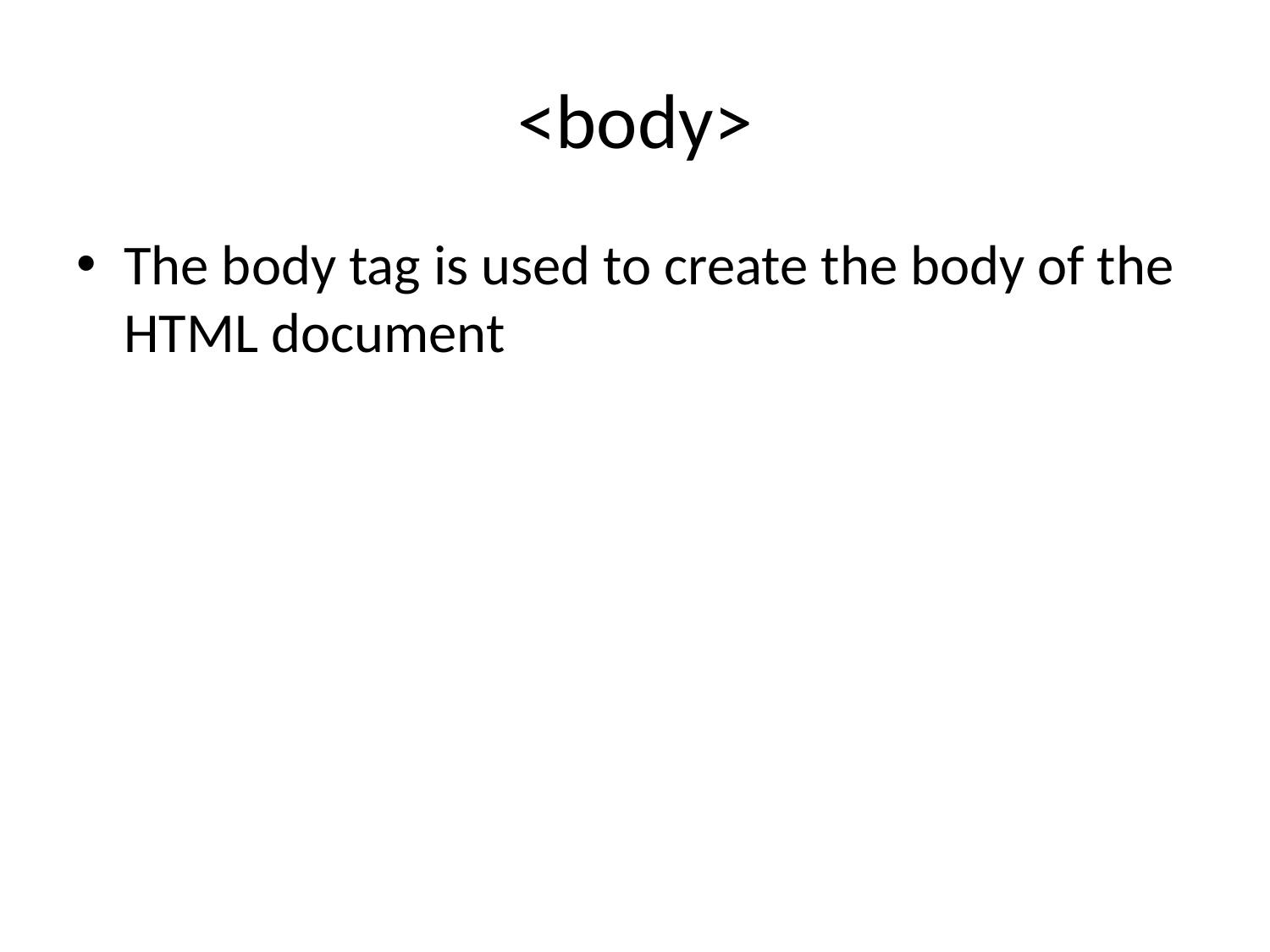

# <body>
The body tag is used to create the body of the HTML document